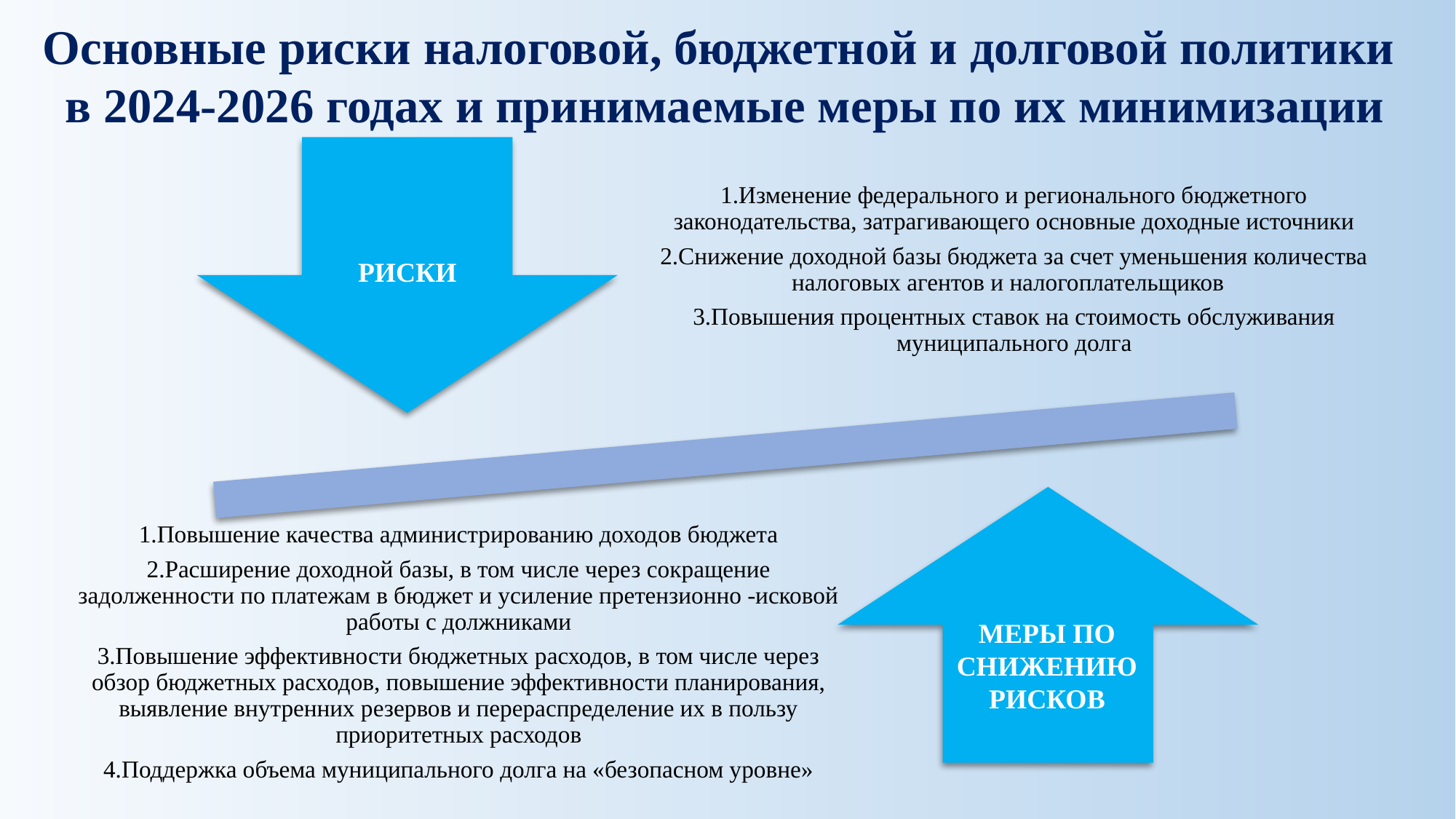

Основные риски налоговой, бюджетной и долговой политики
в 2024-2026 годах и принимаемые меры по их минимизации
1.Изменение федерального и регионального бюджетного законодательства, затрагивающего основные доходные источники
2.Снижение доходной базы бюджета за счет уменьшения количества налоговых агентов и налогоплательщиков
3.Повышения процентных ставок на стоимость обслуживания муниципального долга
1.Повышение качества администрированию доходов бюджета
2.Расширение доходной базы, в том числе через сокращение задолженности по платежам в бюджет и усиление претензионно -исковой работы с должниками
3.Повышение эффективности бюджетных расходов, в том числе через обзор бюджетных расходов, повышение эффективности планирования, выявление внутренних резервов и перераспределение их в пользу приоритетных расходов
4.Поддержка объема муниципального долга на «безопасном уровне»
РИСКИ
МЕРЫ ПО СНИЖЕНИЮ РИСКОВ